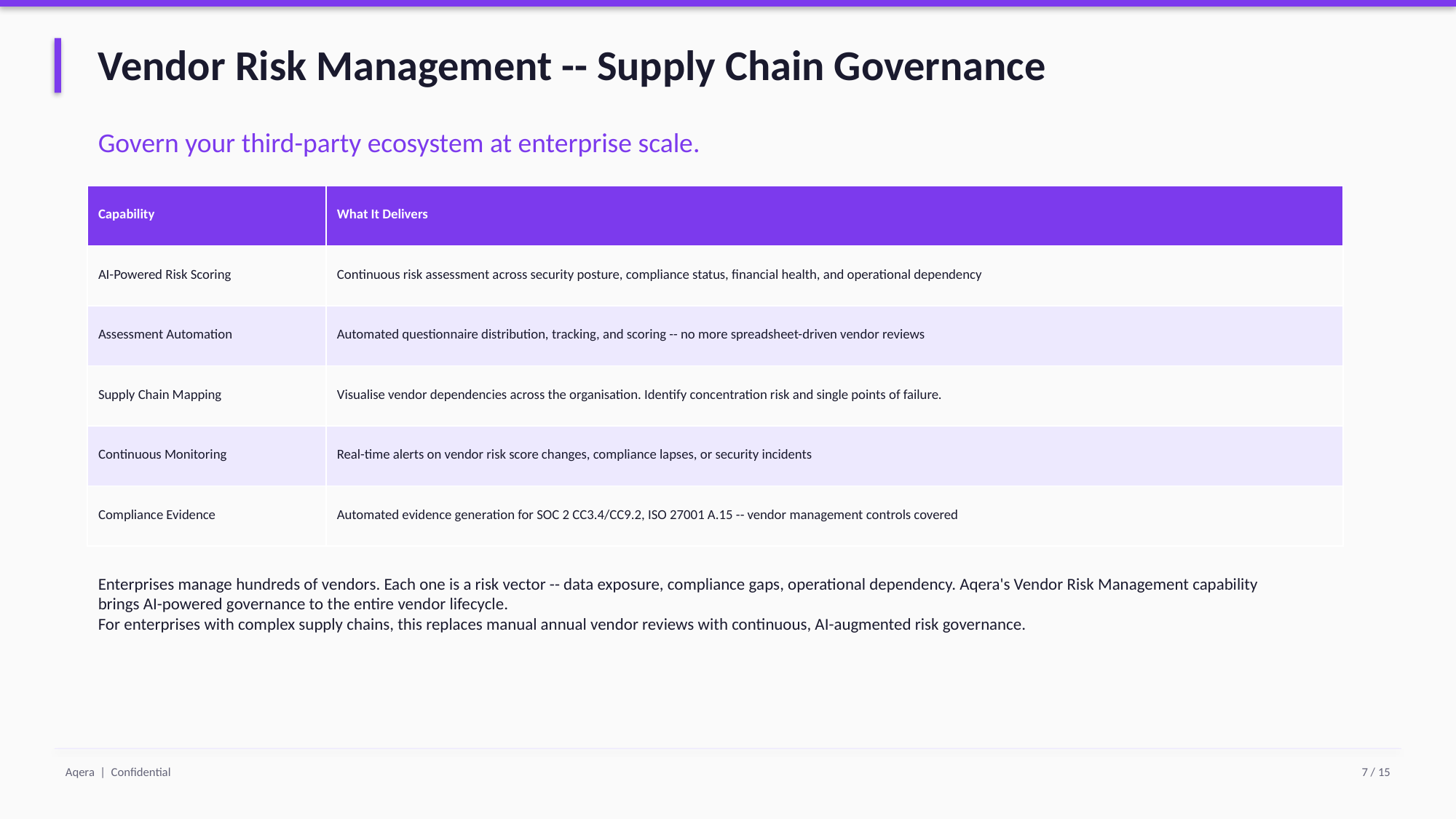

Vendor Risk Management -- Supply Chain Governance

Govern your third-party ecosystem at enterprise scale.
| Capability | What It Delivers |
| --- | --- |
| AI-Powered Risk Scoring | Continuous risk assessment across security posture, compliance status, financial health, and operational dependency |
| Assessment Automation | Automated questionnaire distribution, tracking, and scoring -- no more spreadsheet-driven vendor reviews |
| Supply Chain Mapping | Visualise vendor dependencies across the organisation. Identify concentration risk and single points of failure. |
| Continuous Monitoring | Real-time alerts on vendor risk score changes, compliance lapses, or security incidents |
| Compliance Evidence | Automated evidence generation for SOC 2 CC3.4/CC9.2, ISO 27001 A.15 -- vendor management controls covered |
Enterprises manage hundreds of vendors. Each one is a risk vector -- data exposure, compliance gaps, operational dependency. Aqera's Vendor Risk Management capability brings AI-powered governance to the entire vendor lifecycle.
For enterprises with complex supply chains, this replaces manual annual vendor reviews with continuous, AI-augmented risk governance.

Aqera  |  Confidential
7 / 15